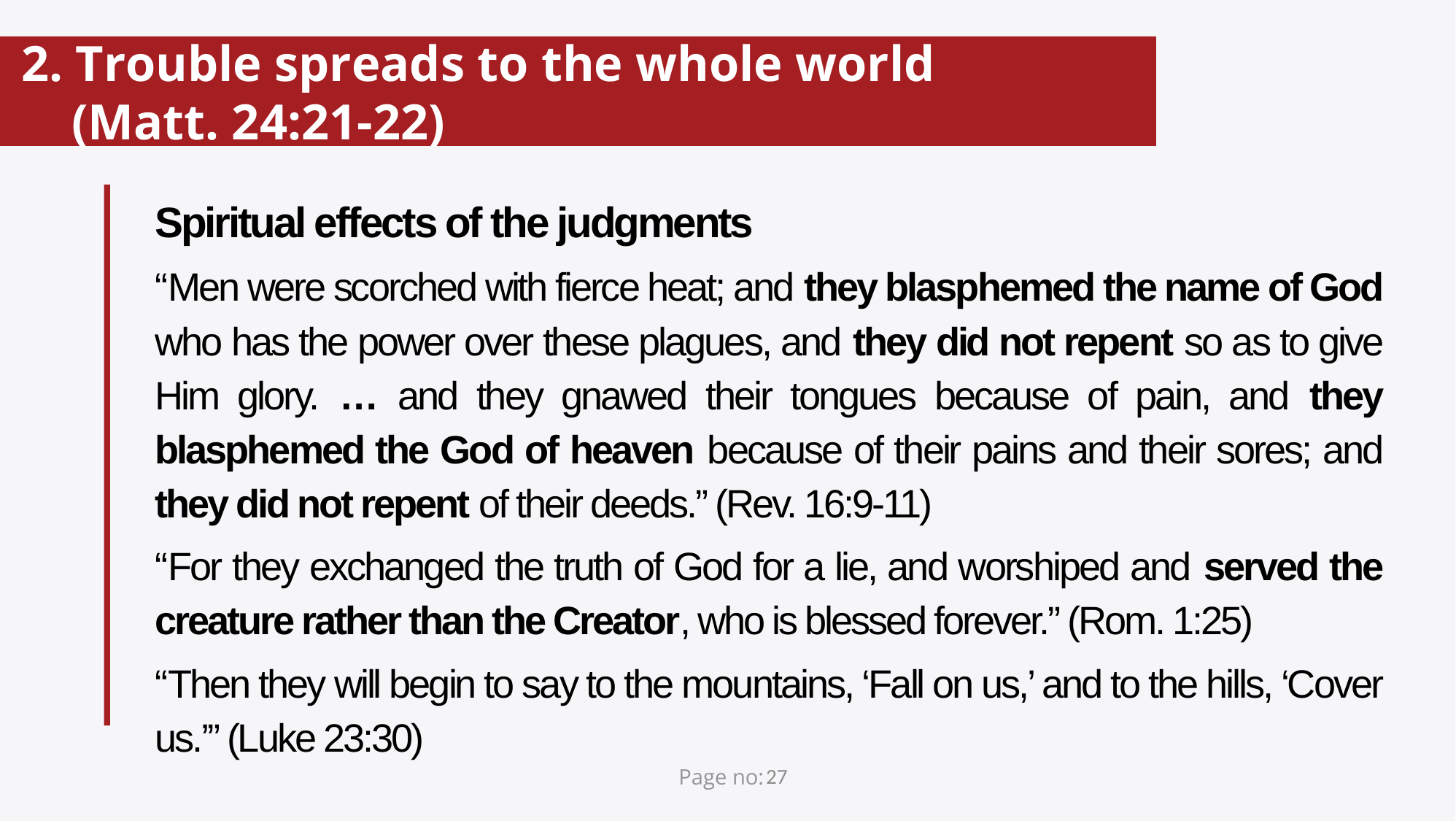

# 2. Trouble spreads to the whole world (Matt. 24:21-22)
Spiritual effects of the judgments
“Men were scorched with fierce heat; and they blasphemed the name of God who has the power over these plagues, and they did not repent so as to give Him glory. … and they gnawed their tongues because of pain, and they blasphemed the God of heaven because of their pains and their sores; and they did not repent of their deeds.” (Rev. 16:9-11)
“For they exchanged the truth of God for a lie, and worshiped and served the creature rather than the Creator, who is blessed forever.” (Rom. 1:25)
“Then they will begin to say to the mountains, ‘Fall on us,’ and to the hills, ‘Cover us.’” (Luke 23:30)